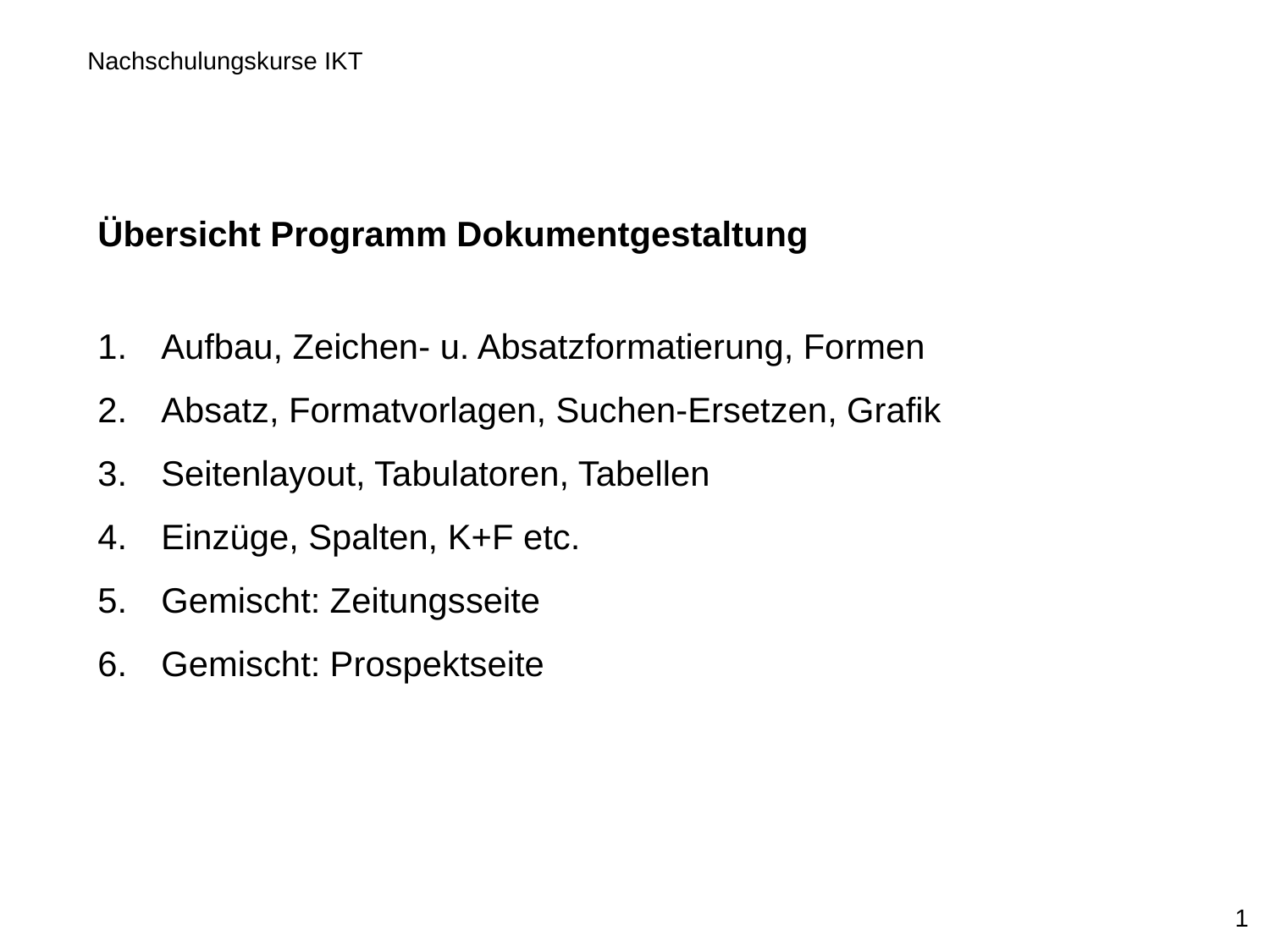

# Nachschulungskurse IKT
Übersicht Programm Dokumentgestaltung

Aufbau, Zeichen- u. Absatzformatierung, Formen
Absatz, Formatvorlagen, Suchen-Ersetzen, Grafik
Seitenlayout, Tabulatoren, Tabellen
Einzüge, Spalten, K+F etc.
Gemischt: Zeitungsseite
Gemischt: Prospektseite
1